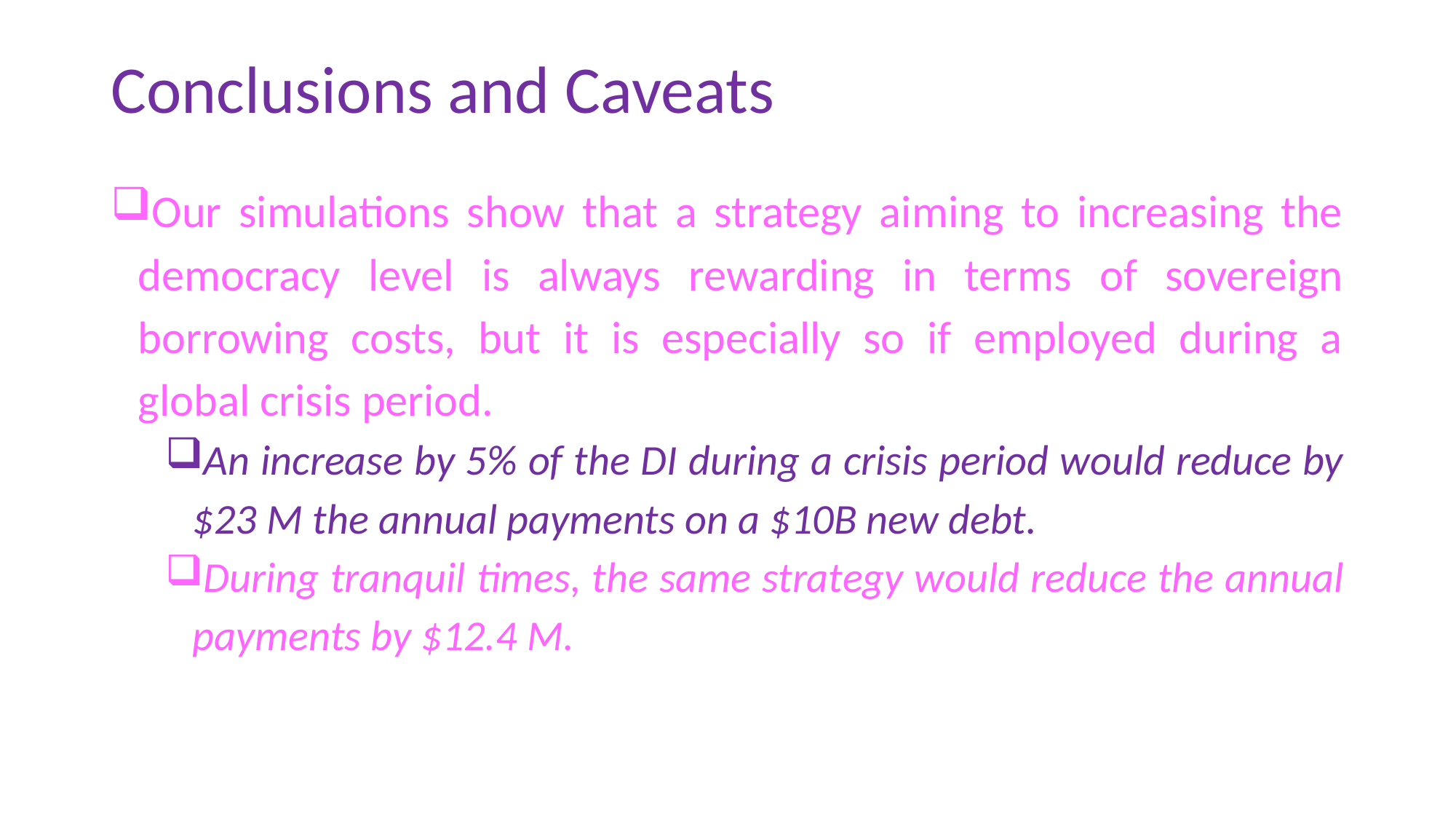

# Conclusions and Caveats
Our simulations show that a strategy aiming to increasing the democracy level is always rewarding in terms of sovereign borrowing costs, but it is especially so if employed during a global crisis period.
An increase by 5% of the DI during a crisis period would reduce by $23 M the annual payments on a $10B new debt.
During tranquil times, the same strategy would reduce the annual payments by $12.4 M.